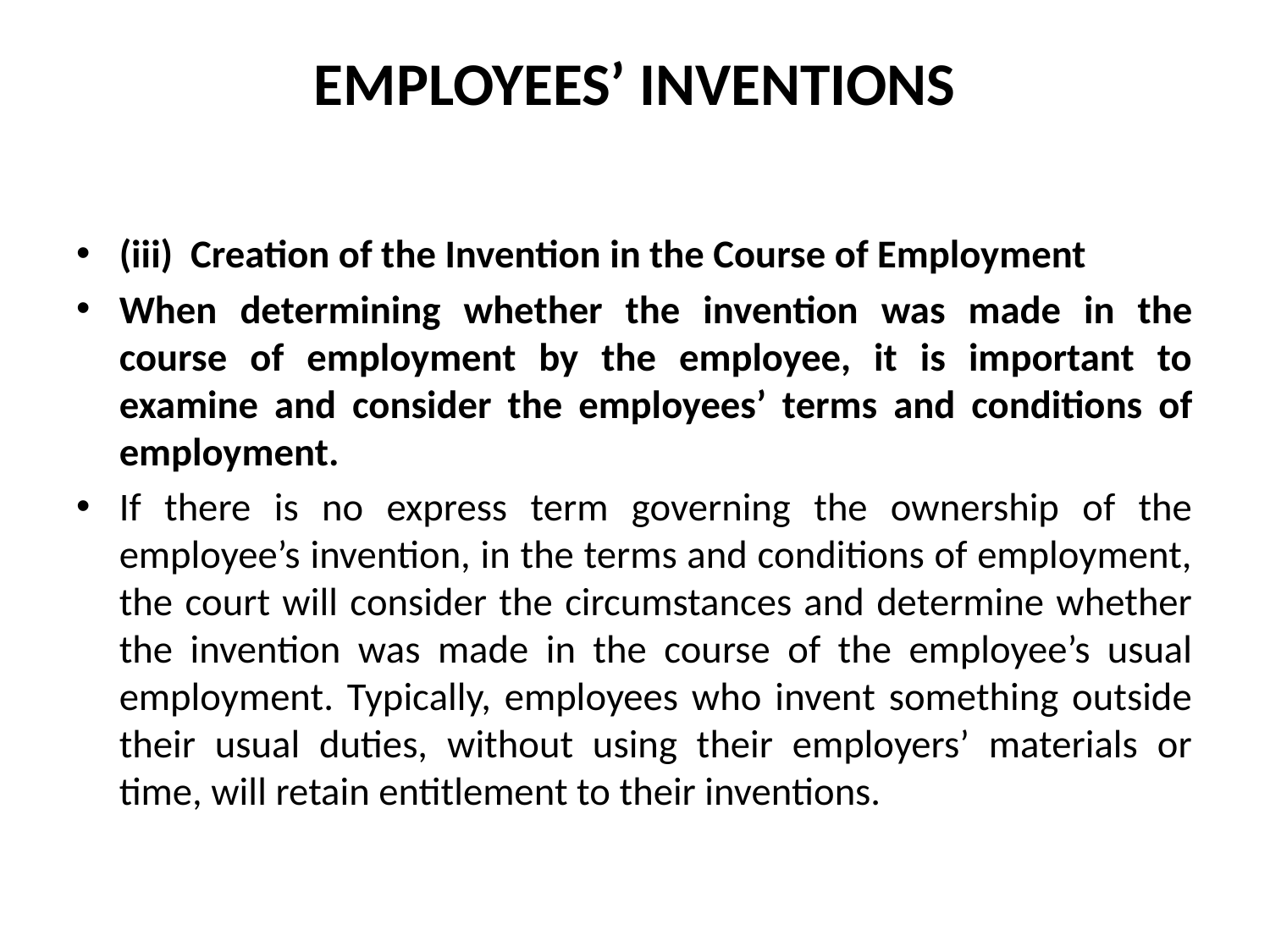

# EMPLOYEES’ INVENTIONS
(iii)  Creation of the Invention in the Course of Employment
When determining whether the invention was made in the course of employment by the employee, it is important to examine and consider the employees’ terms and conditions of employment.
If there is no express term governing the ownership of the employee’s invention, in the terms and conditions of employment, the court will consider the circumstances and determine whether the invention was made in the course of the employee’s usual employment. Typically, employees who invent something outside their usual duties, without using their employers’ materials or time, will retain entitlement to their inventions.